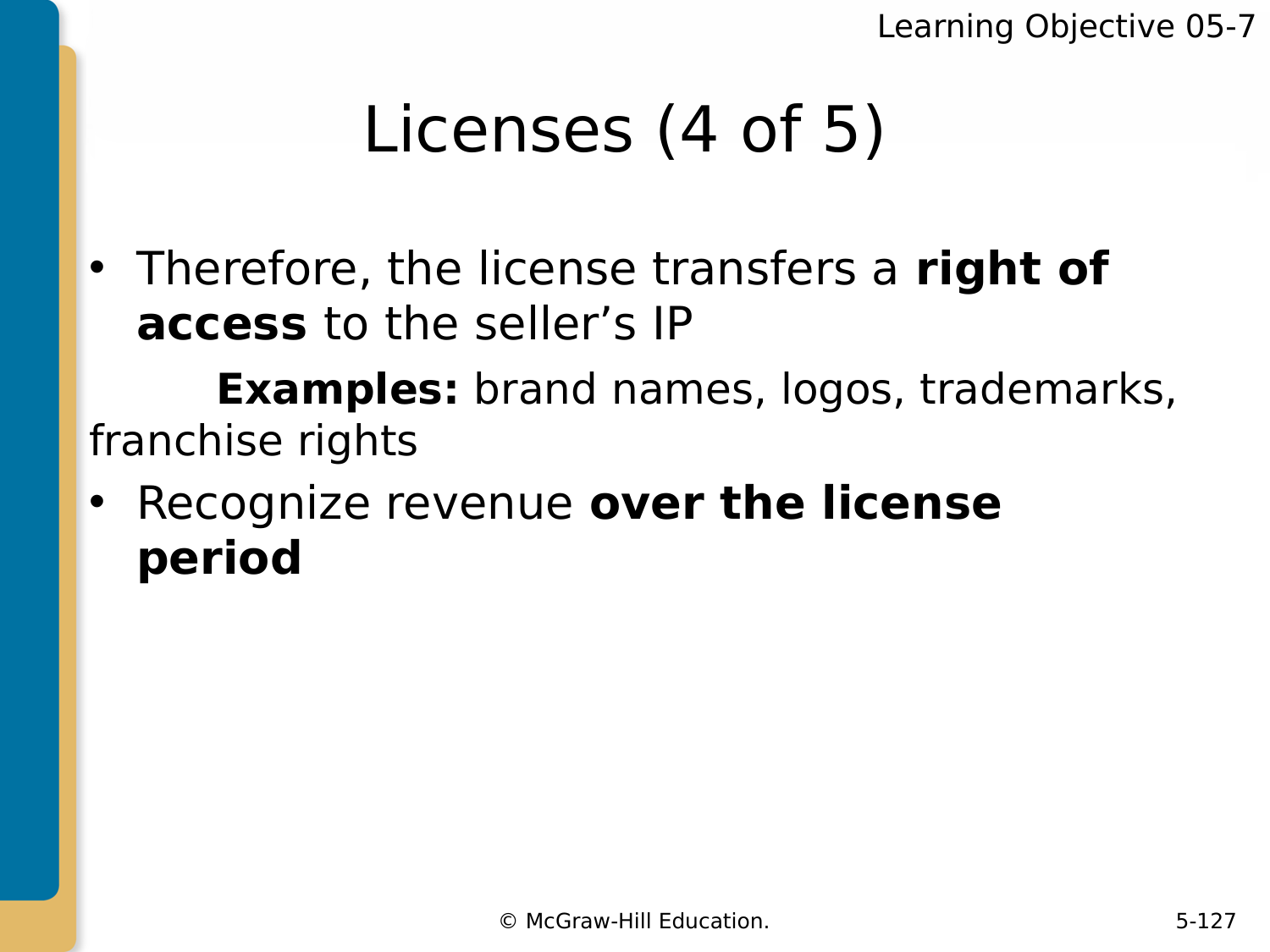

Learning Objective 05-7
# Licenses (4 of 5)
Therefore, the license transfers a right of access to the seller’s IP
	Examples: brand names, logos, trademarks, franchise rights
Recognize revenue over the license period